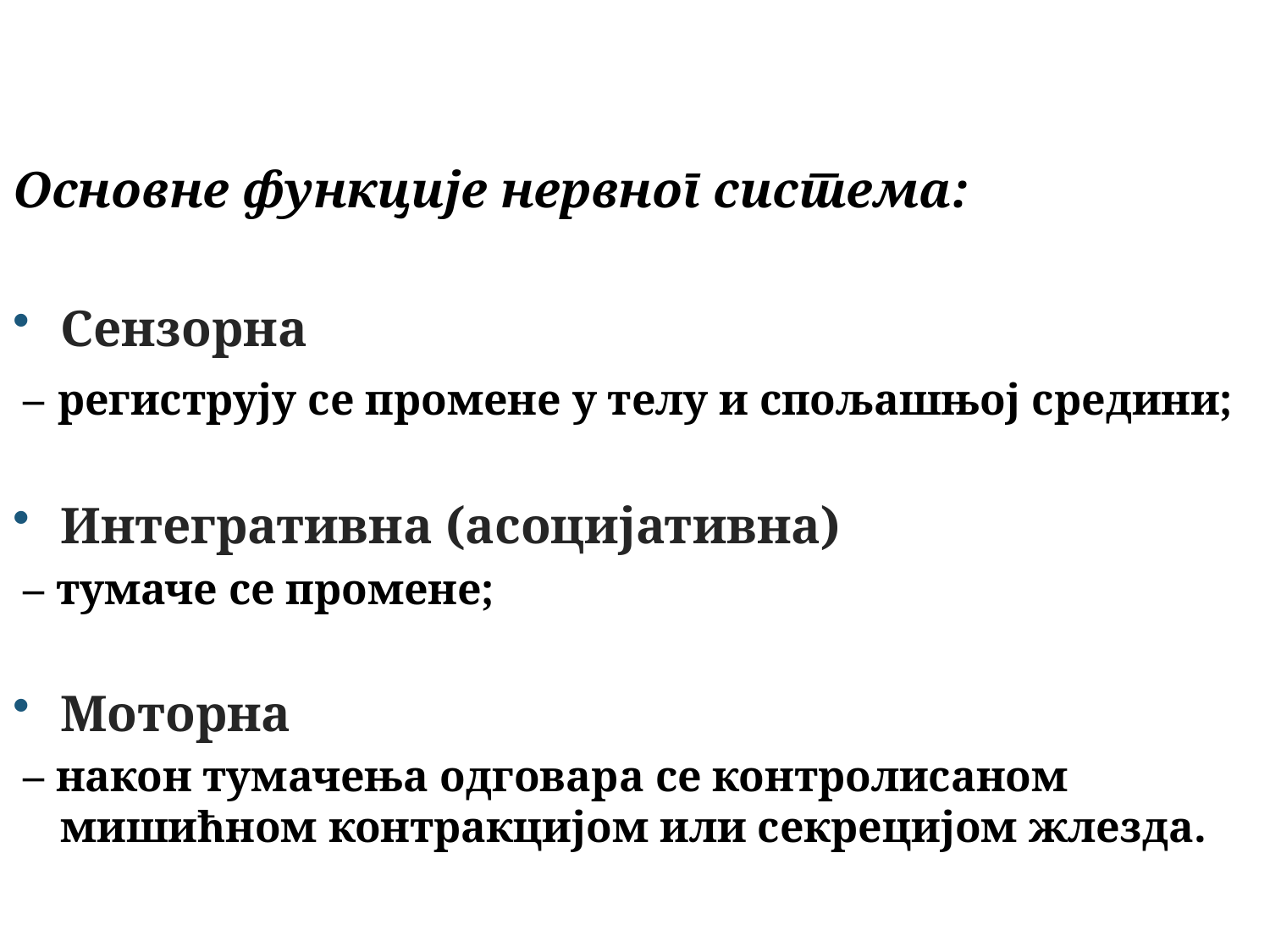

Основне функције нервног система:

Сензорна
 – региструју се промене у телу и спољашњој средини;

Интегративна (асоцијативна)
 – тумаче се промене;

Моторна
 – након тумачења одговара се контролисаном мишићном контракцијом или секрецијом жлезда.